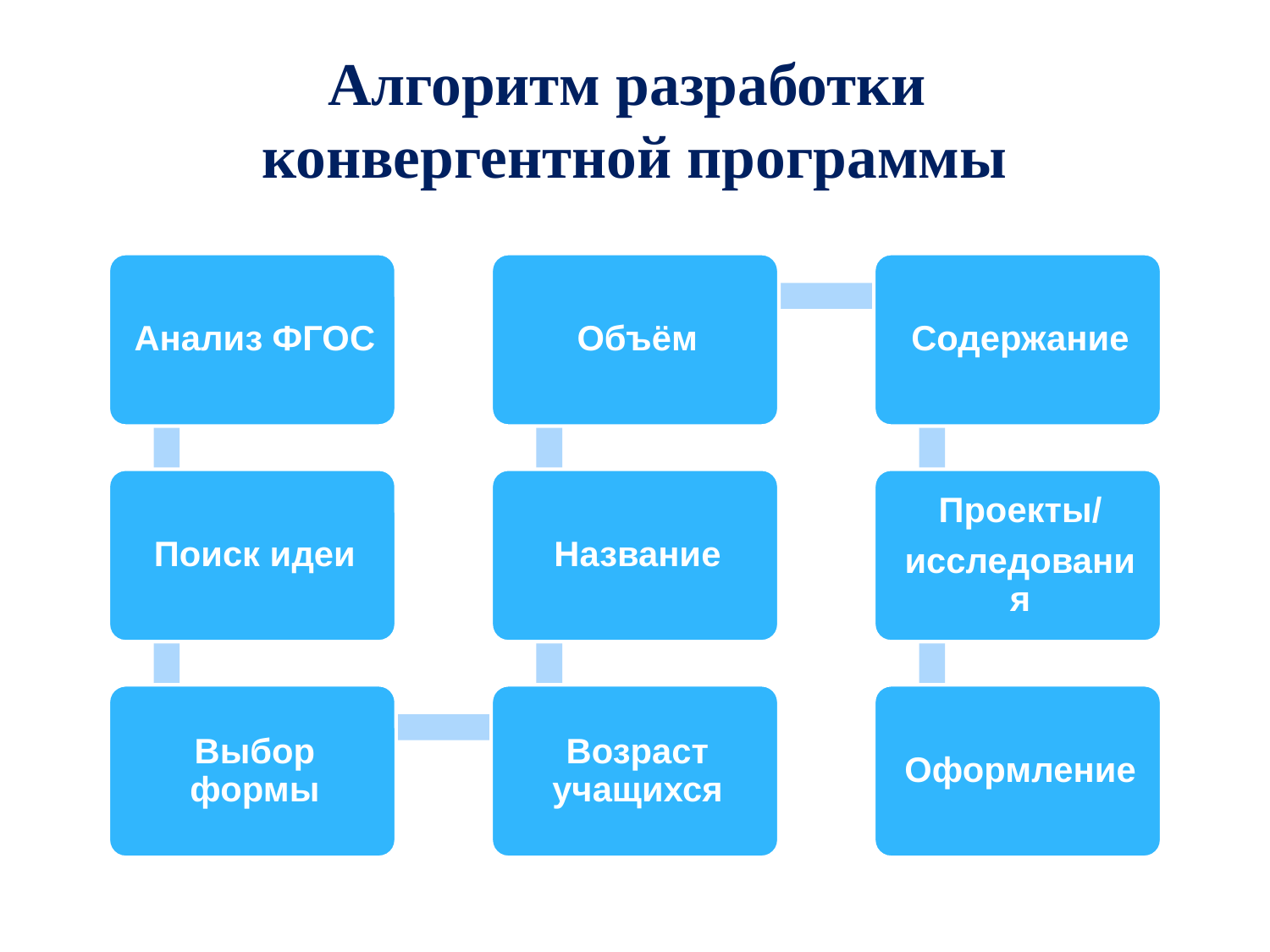

# Алгоритм разработки конвергентной программы
Анализ ФГОС
Поиск идеи
Выбор формы
Возраст учащихся
Название
Объём
Содержание
Проекты/
исследования
Оформление